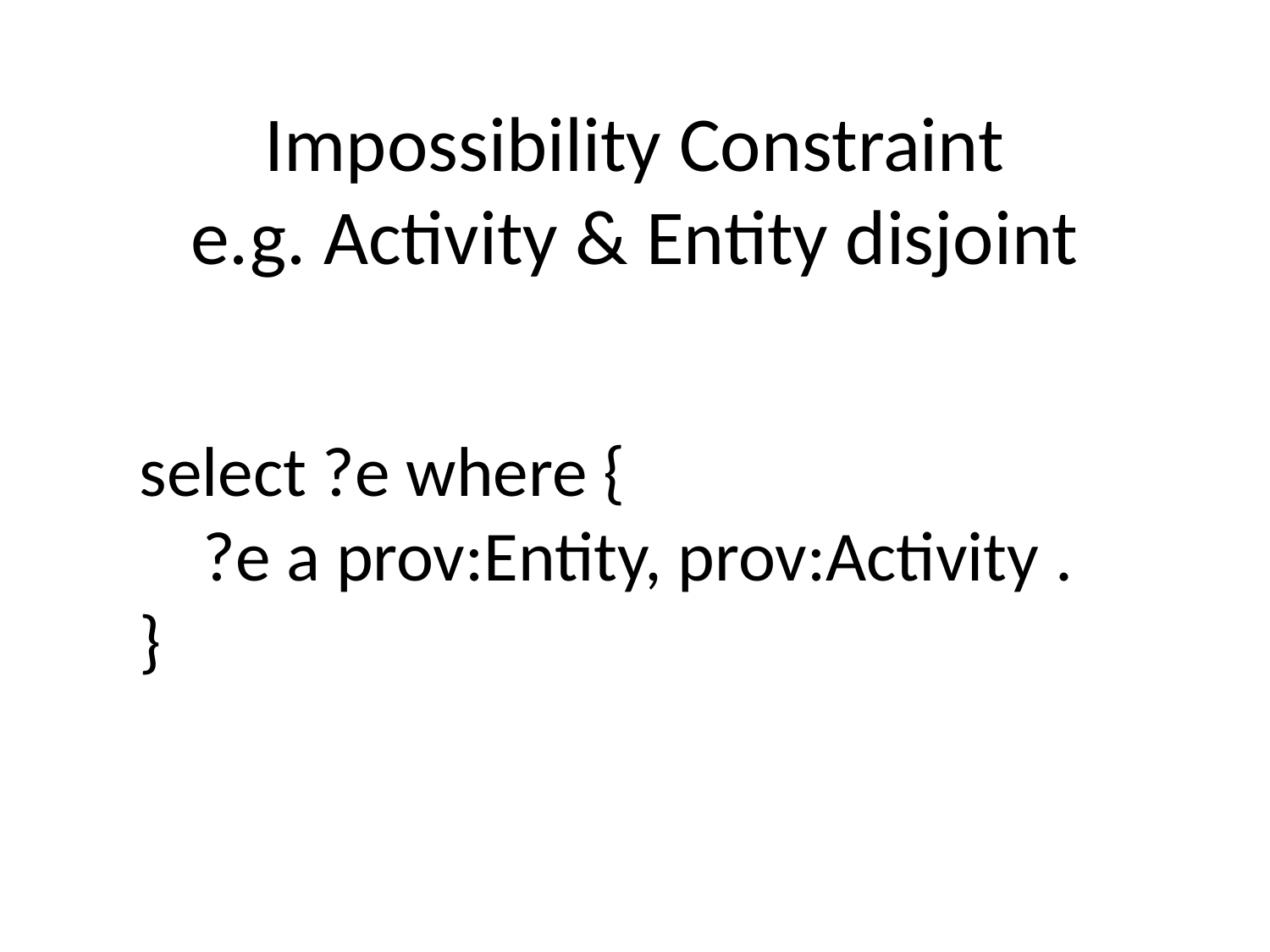

# Impossibility Constraint e.g. Activity & Entity disjoint

    select ?e where {
        ?e a prov:Entity, prov:Activity .
    }